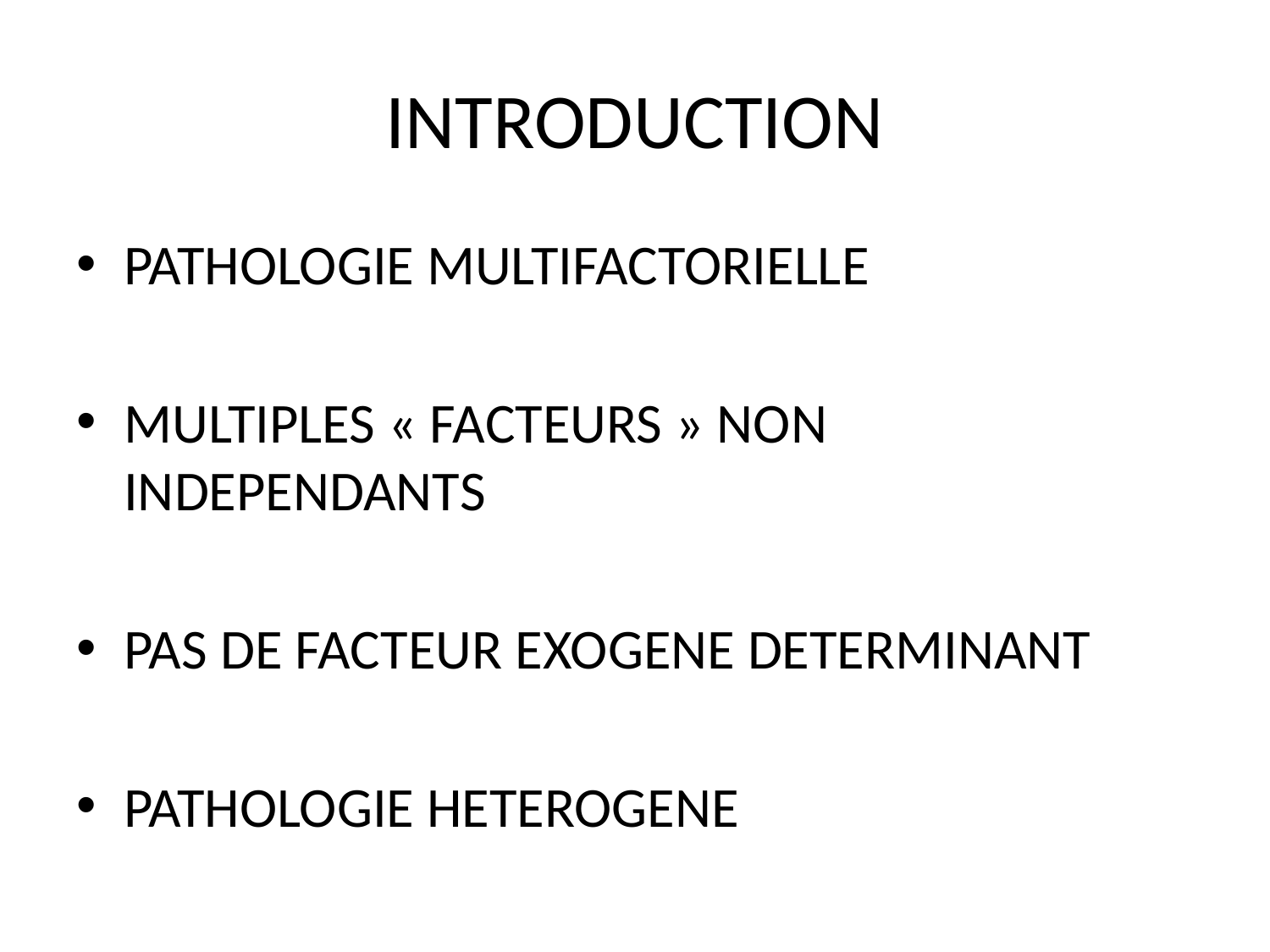

# INTRODUCTION
PATHOLOGIE MULTIFACTORIELLE

MULTIPLES « FACTEURS » NON INDEPENDANTS

PAS DE FACTEUR EXOGENE DETERMINANT

PATHOLOGIE HETEROGENE